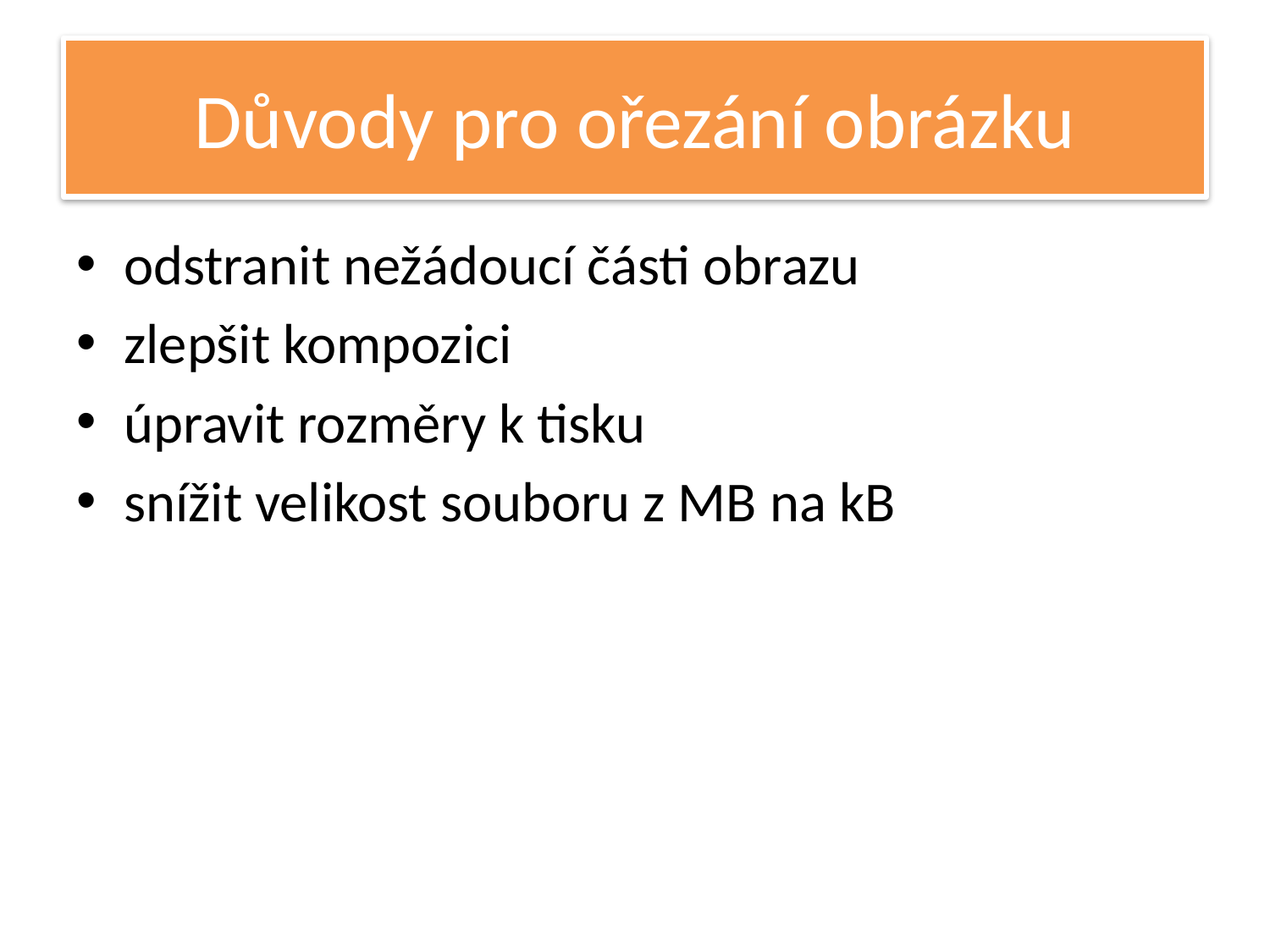

# Důvody pro ořezání obrázku
odstranit nežádoucí části obrazu
zlepšit kompozici
úpravit rozměry k tisku
snížit velikost souboru z MB na kB